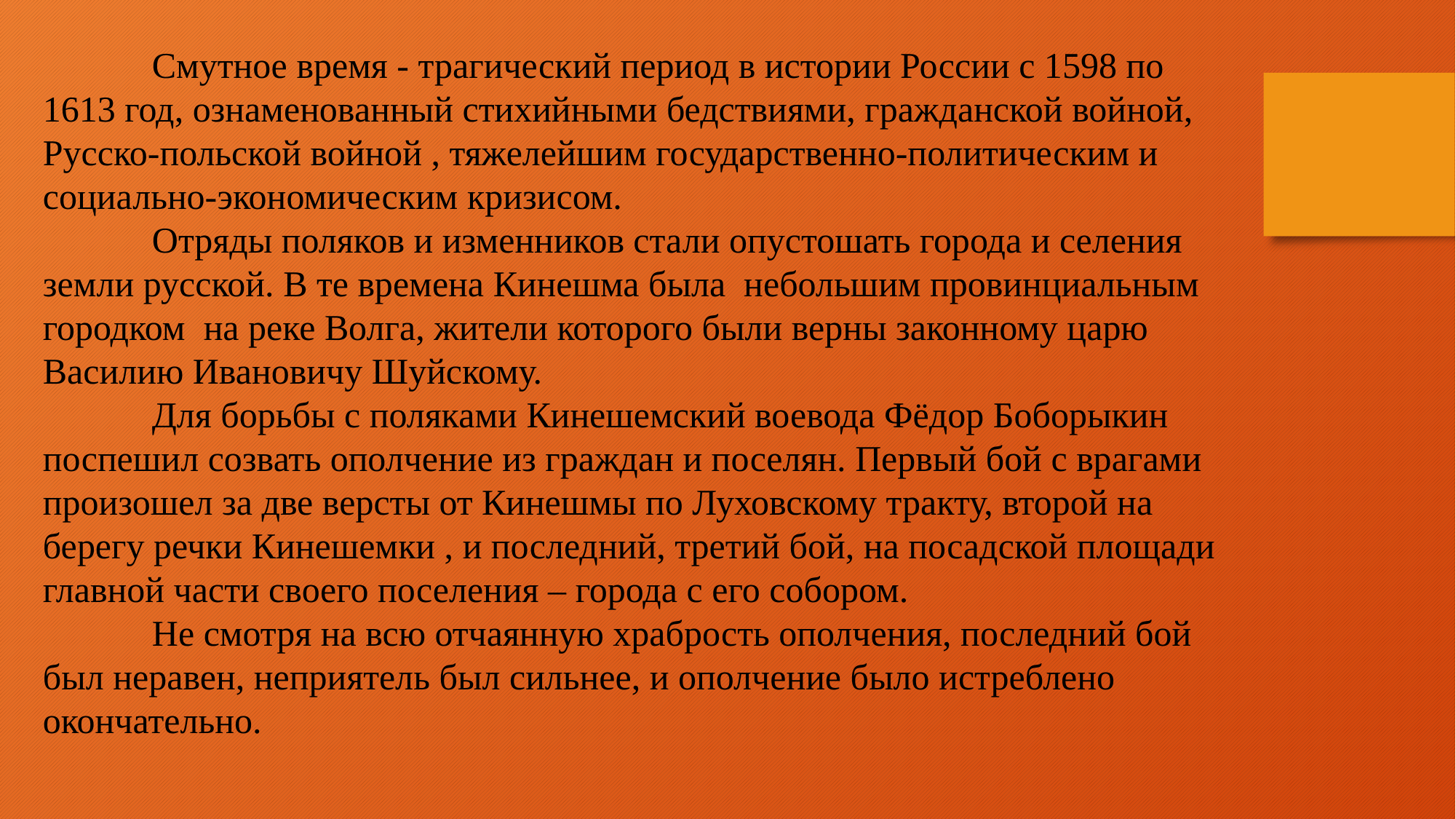

Смутное время - трагический период в истории России с 1598 по 1613 год, ознаменованный стихийными бедствиями, гражданской войной, Русско-польской войной , тяжелейшим государственно-политическим и социально-экономическим кризисом.
	Отряды поляков и изменников стали опустошать города и селения земли русской. В те времена Кинешма была  небольшим провинциальным городком  на реке Волга, жители которого были верны законному царю Василию Ивановичу Шуйскому.
	Для борьбы с поляками Кинешемский воевода Фёдор Боборыкин поспешил созвать ополчение из граждан и поселян. Первый бой с врагами произошел за две версты от Кинешмы по Луховскому тракту, второй на берегу речки Кинешемки , и последний, третий бой, на посадской площади главной части своего поселения – города с его собором.
	Не смотря на всю отчаянную храбрость ополчения, последний бой был неравен, неприятель был сильнее, и ополчение было истреблено окончательно.